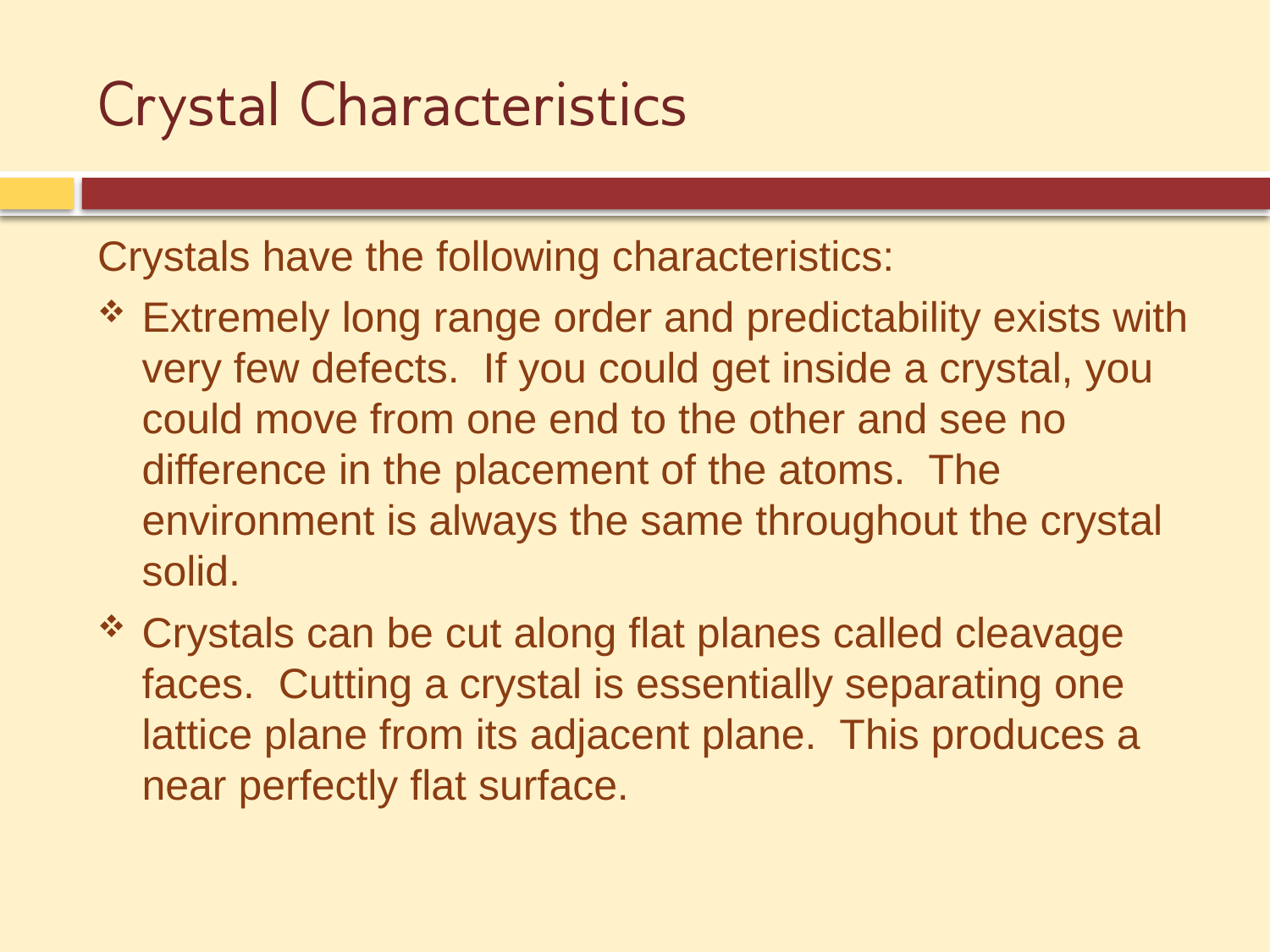

# Crystal Characteristics
Crystals have the following characteristics:
Extremely long range order and predictability exists with very few defects.  If you could get inside a crystal, you could move from one end to the other and see no difference in the placement of the atoms.  The environment is always the same throughout the crystal solid.
Crystals can be cut along flat planes called cleavage faces.  Cutting a crystal is essentially separating one lattice plane from its adjacent plane.  This produces a near perfectly flat surface.